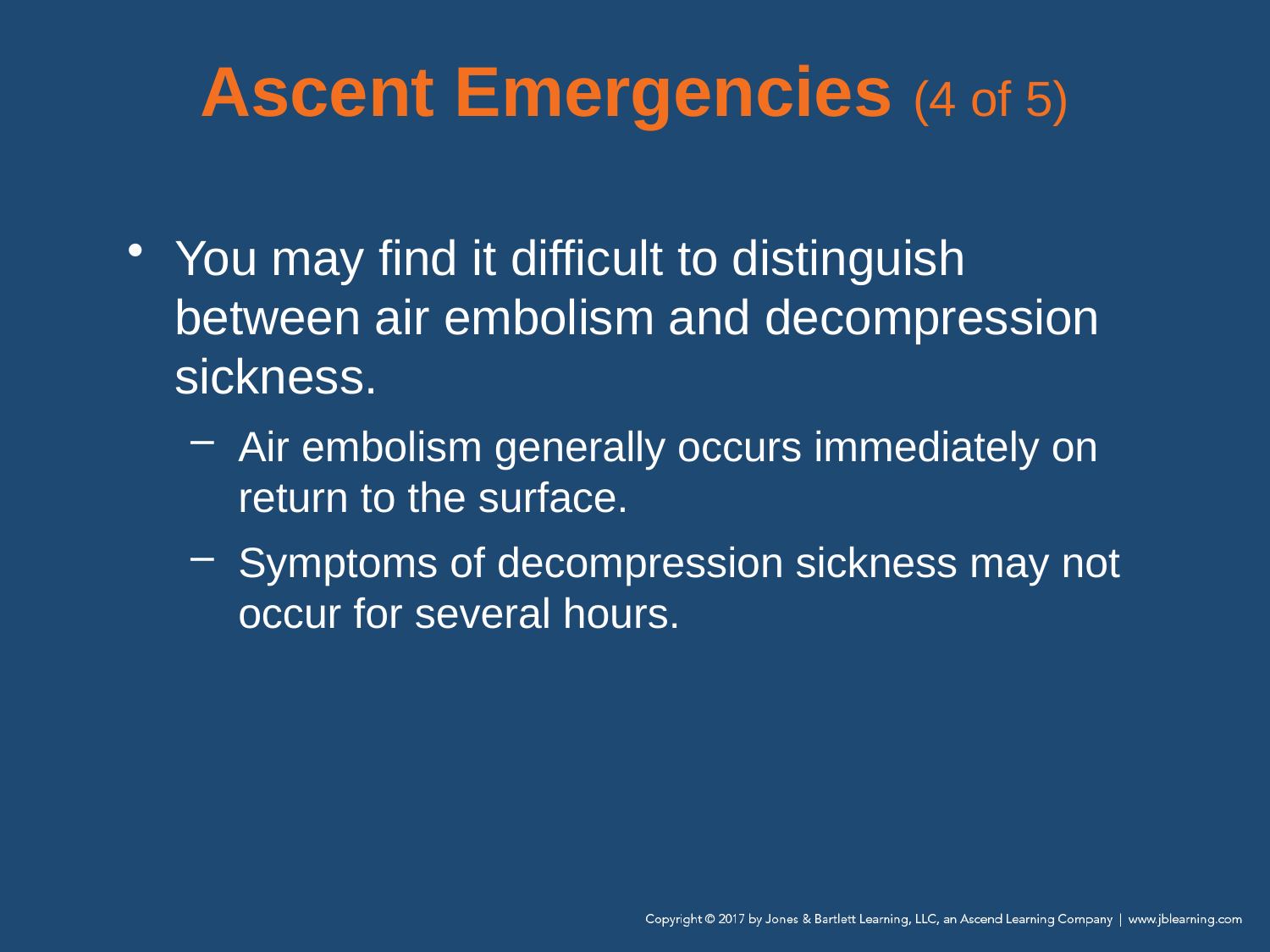

# Ascent Emergencies (4 of 5)
You may find it difficult to distinguish between air embolism and decompression sickness.
Air embolism generally occurs immediately on return to the surface.
Symptoms of decompression sickness may not occur for several hours.